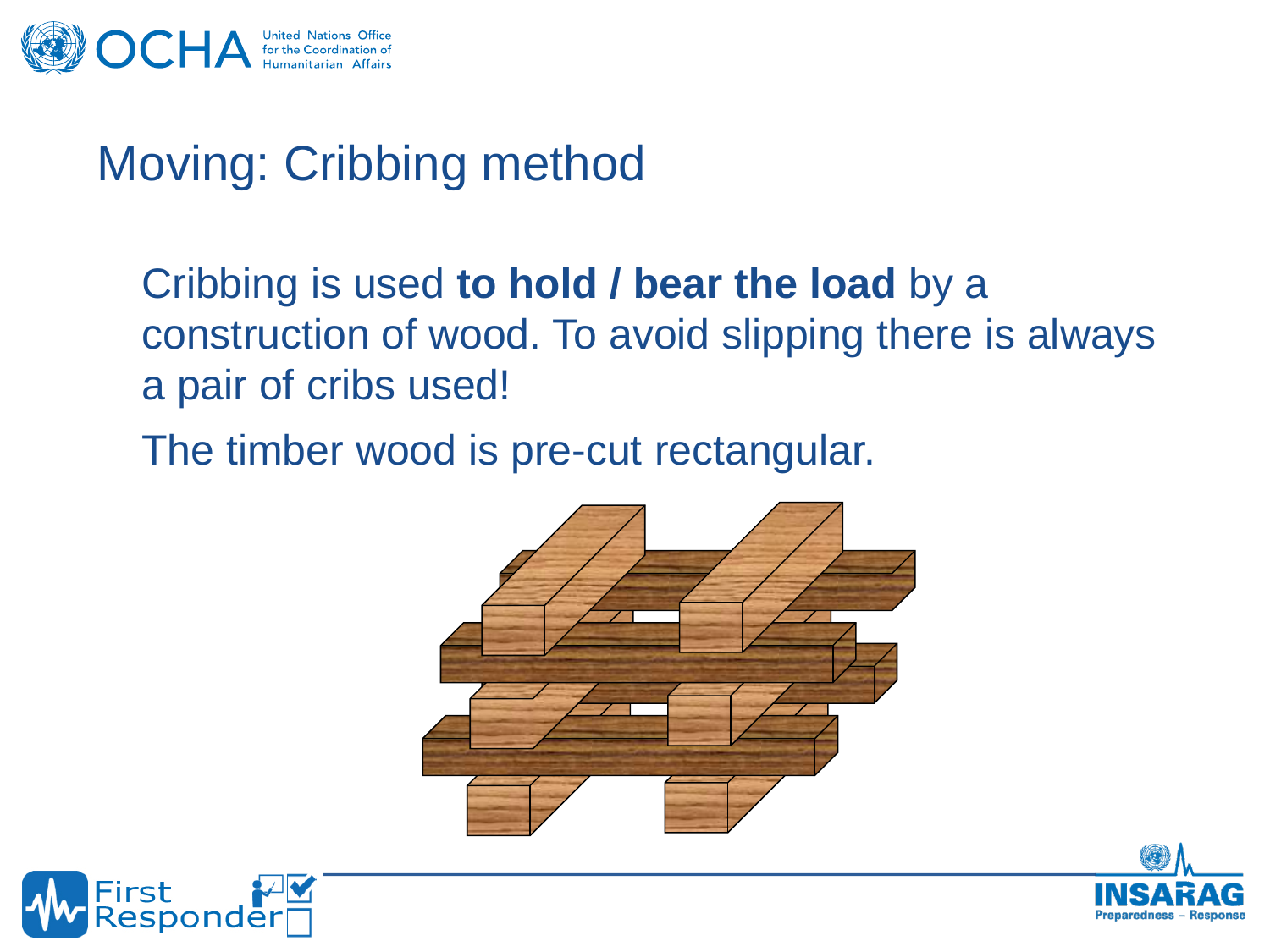

Moving: Cribbing method
Cribbing is used to hold / bear the load by a construction of wood. To avoid slipping there is always a pair of cribs used!
The timber wood is pre-cut rectangular.